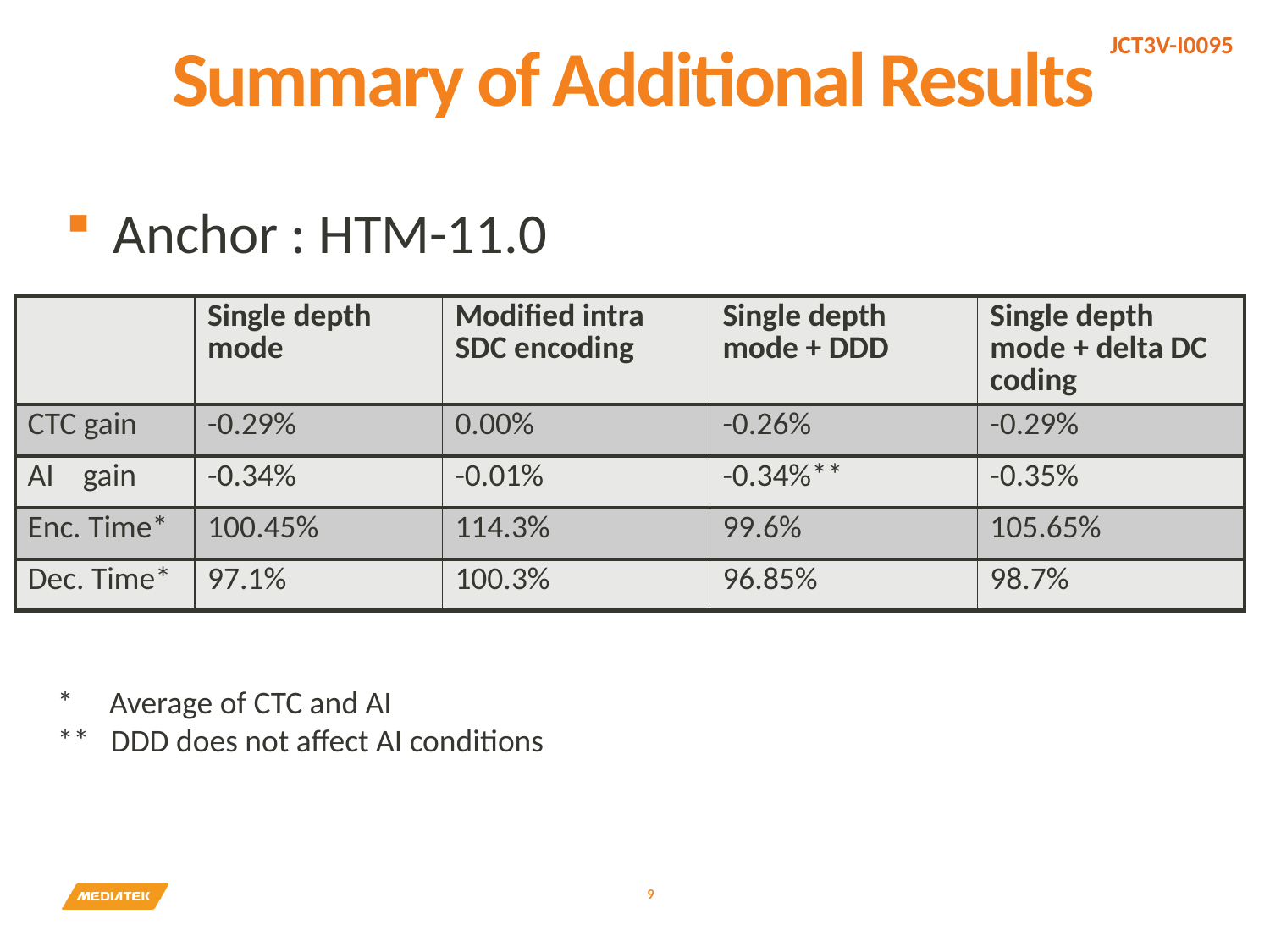

# Summary of Additional Results
Anchor : HTM-11.0
|  | Single depth mode | Modified intra SDC encoding | Single depth mode + DDD | Single depth mode + delta DC coding |
| --- | --- | --- | --- | --- |
| CTC gain | -0.29% | 0.00% | -0.26% | -0.29% |
| AI gain | -0.34% | -0.01% | -0.34%\*\* | -0.35% |
| Enc. Time\* | 100.45% | 114.3% | 99.6% | 105.65% |
| Dec. Time\* | 97.1% | 100.3% | 96.85% | 98.7% |
*     Average of CTC and AI
**   DDD does not affect AI conditions
9